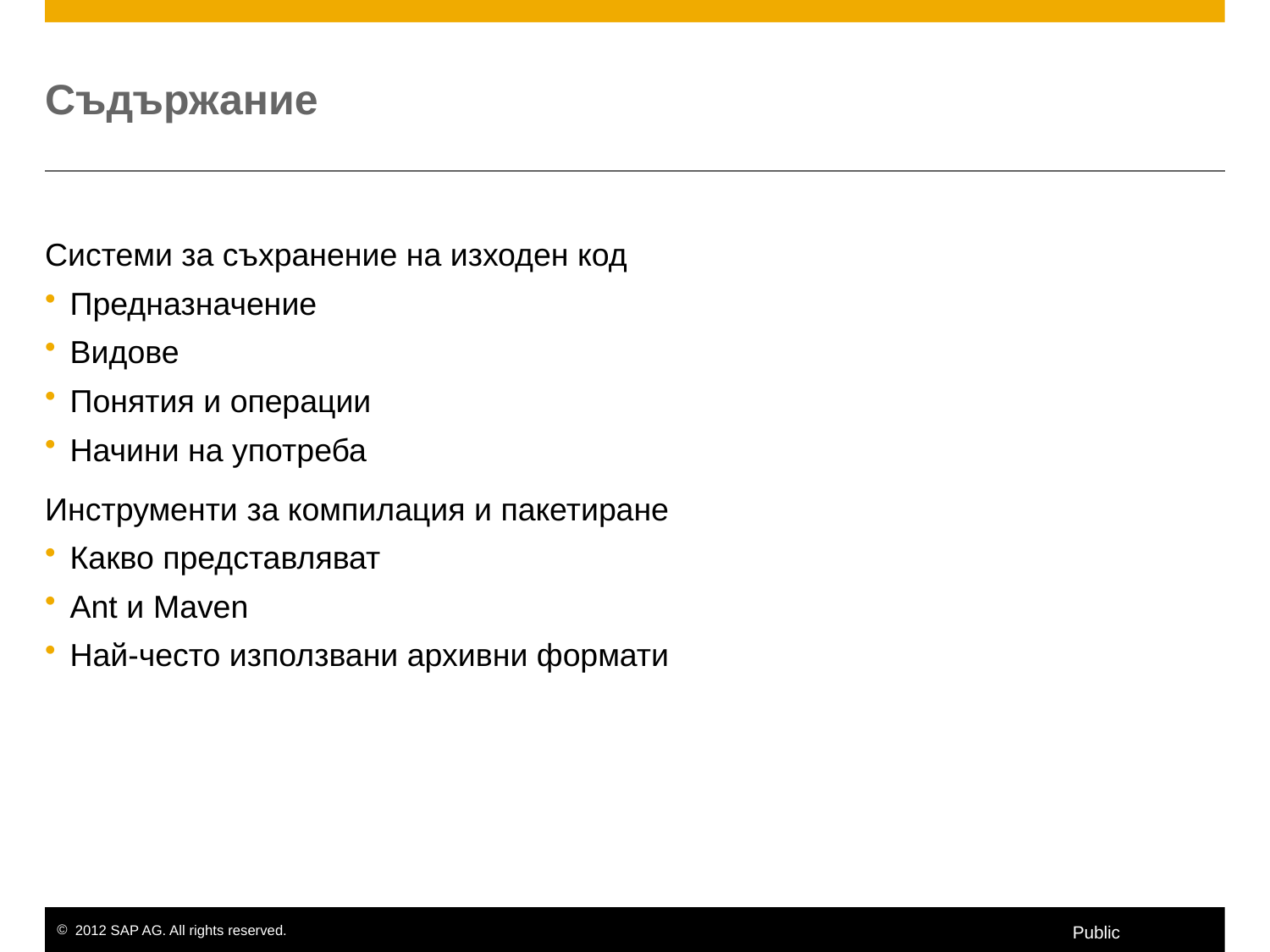

# Съдържание
Системи за съхранение на изходен код
Предназначение
Видове
Понятия и операции
Начини на употреба
Инструменти за компилация и пакетиране
Какво представляват
Ant и Maven
Най-често използвани архивни формати